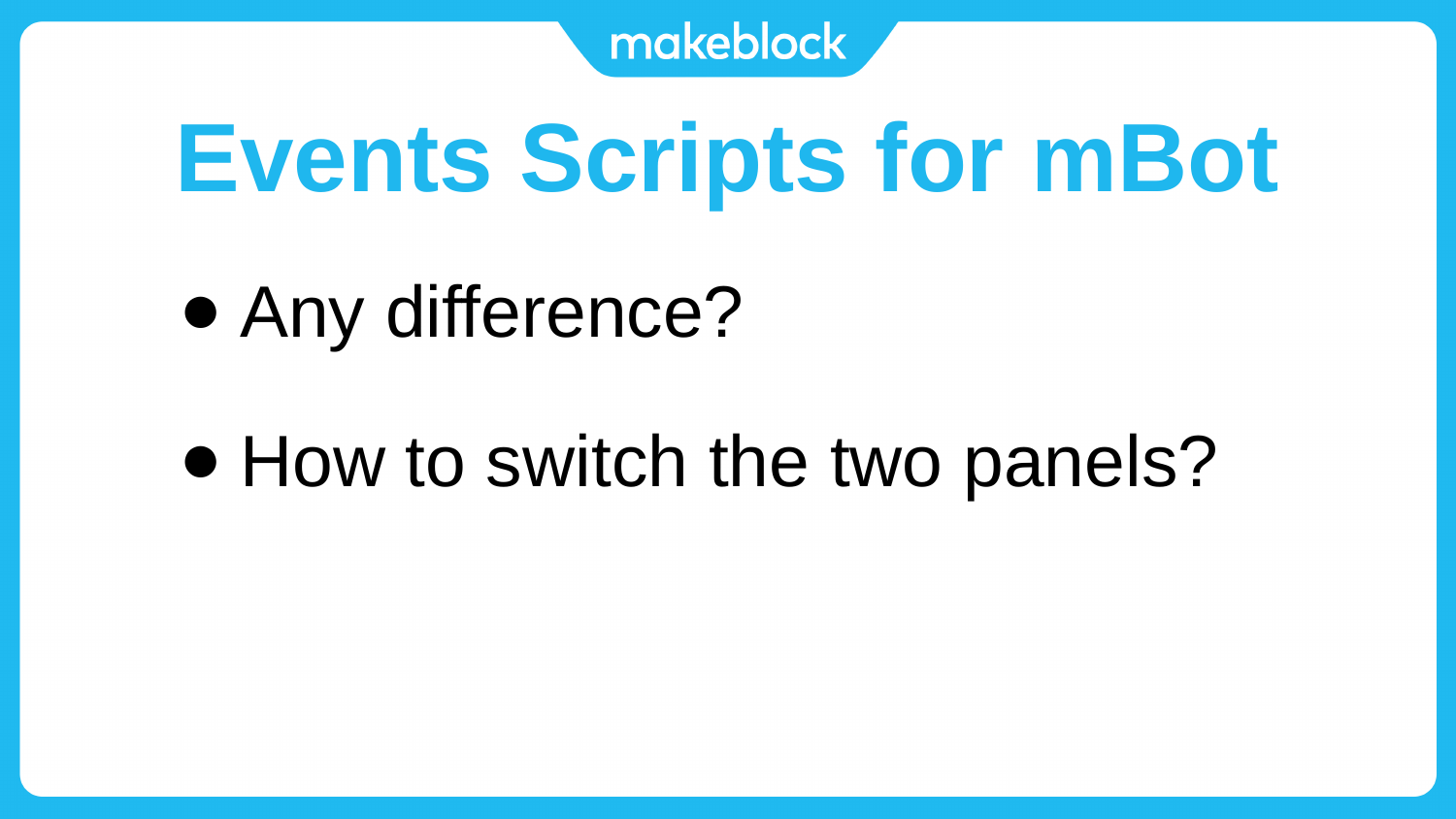

# Events Scripts for mBot
Any difference?
How to switch the two panels?